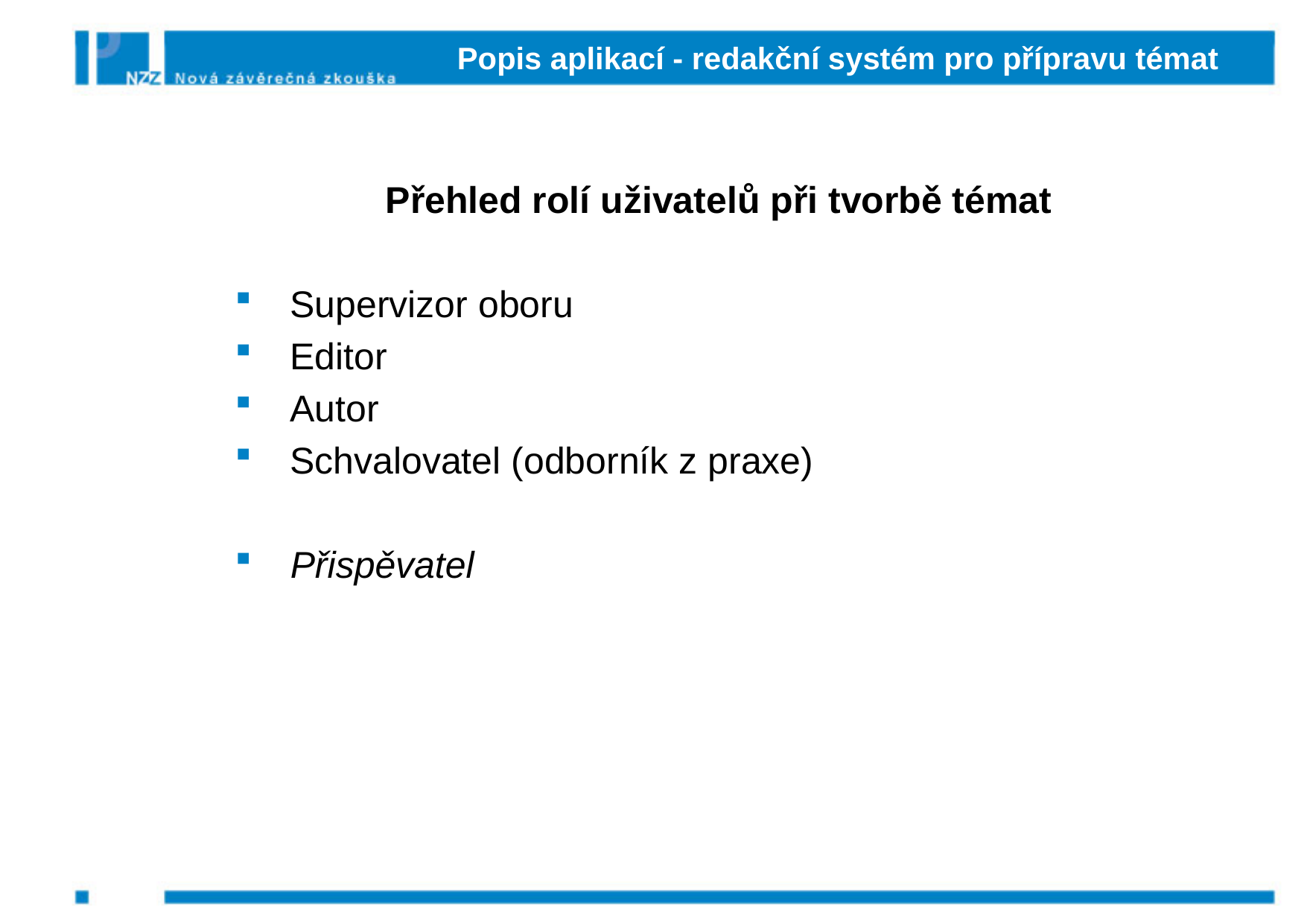

# Popis aplikací - redakční systém pro přípravu témat

Přehled rolí uživatelů při tvorbě témat

Supervizor oboru
Editor
Autor
Schvalovatel (odborník z praxe)

Přispěvatel